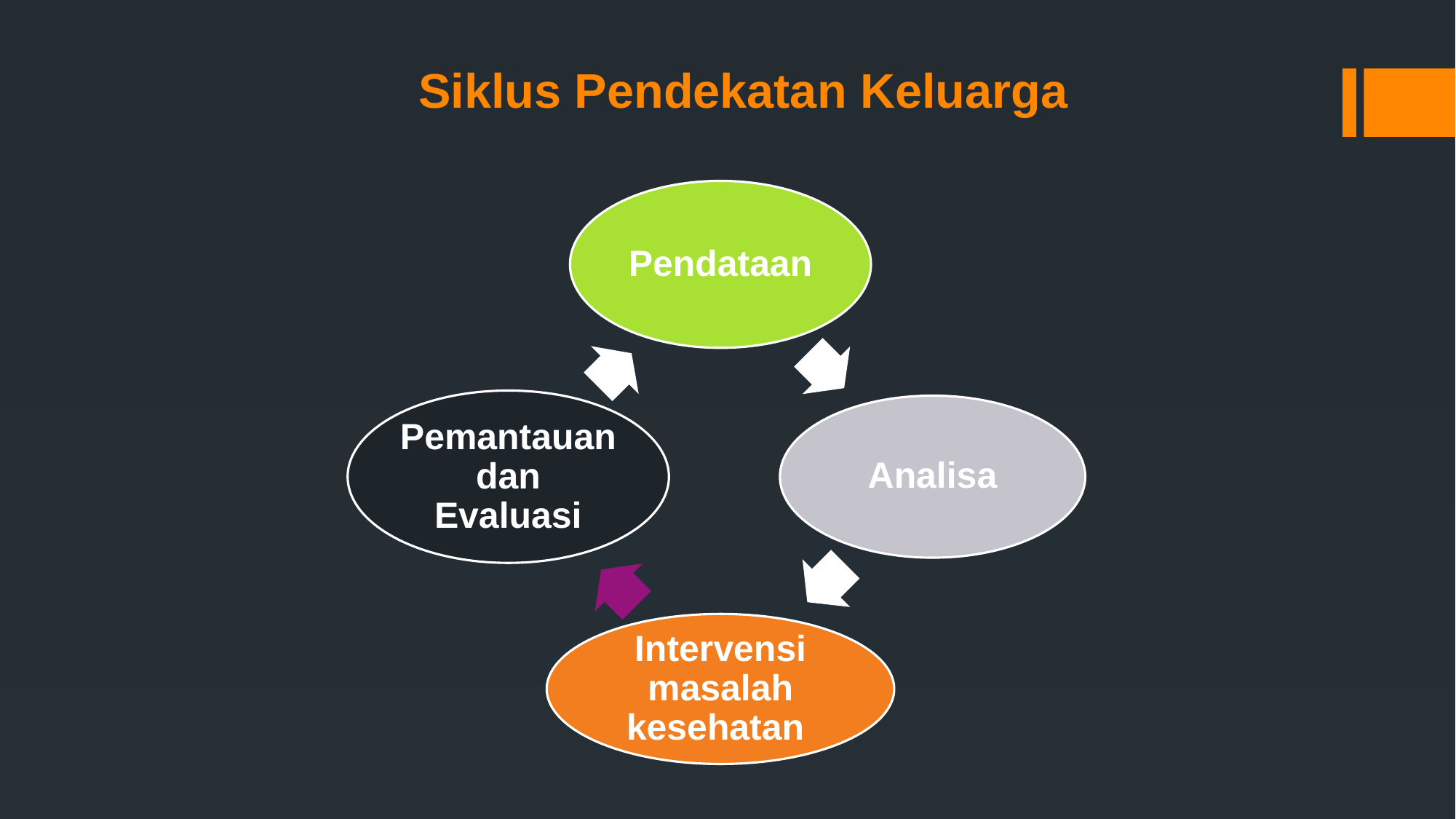

# Siklus Pendekatan Keluarga
Pendataan

Analisa

Intervensi masalah kesehatan

Pemantauan dan Evaluasi